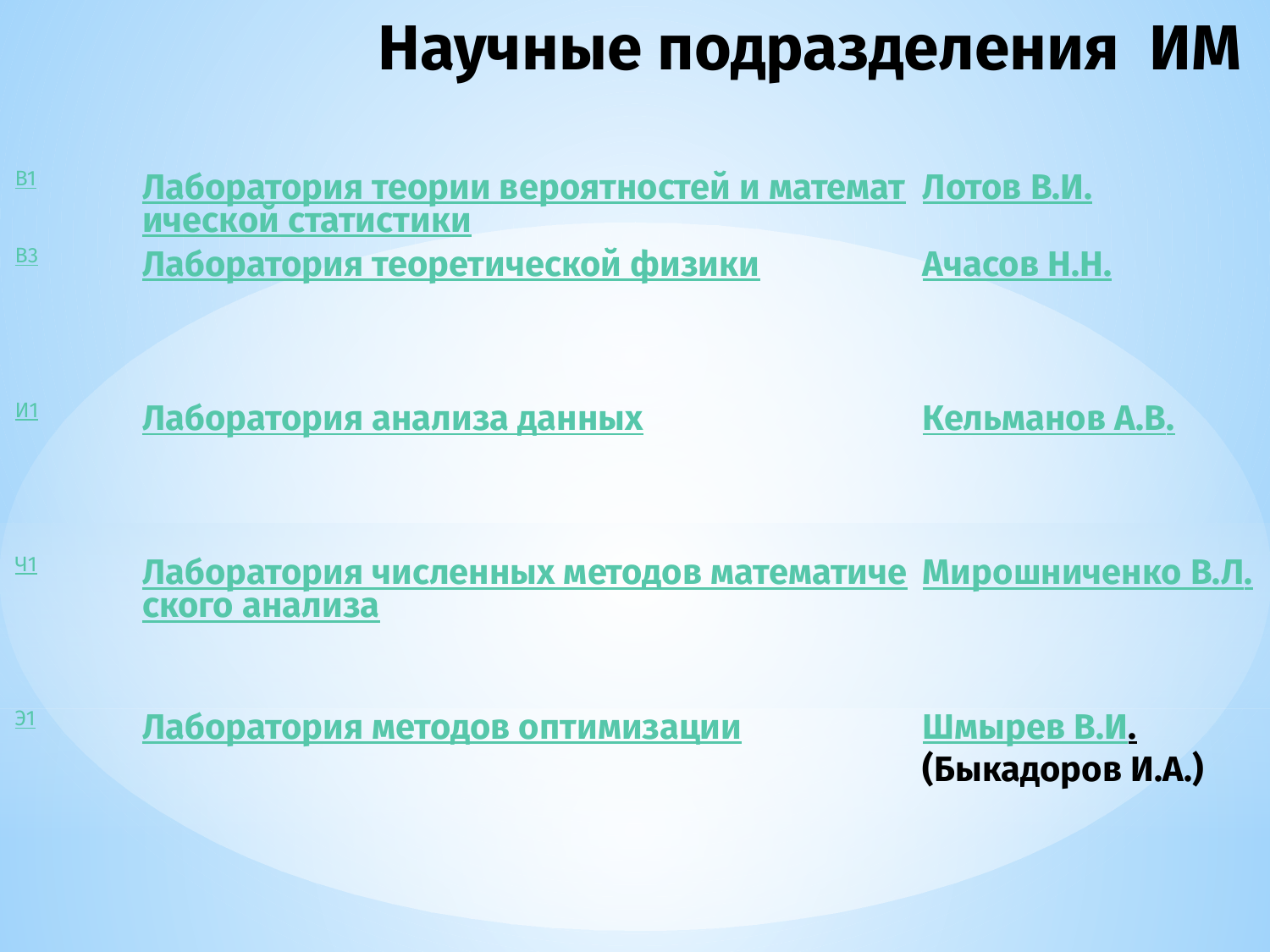

# Научные подразделения  ИМ
|  |  |  |
| --- | --- | --- |
| В1 | Лаборатория теории вероятностей и математической статистики | Лотов В.И. |
| В3 | Лаборатория теоретической физики | Ачасов Н.Н. |
| И1 | Лаборатория анализа данных | Кельманов А.В. |
|  |  |  |
| Ч1 | Лаборатория численных методов математического анализа | Мирошниченко В.Л. |
| Э1 | Лаборатория методов оптимизации | Шмырев В.И. (Быкадоров И.А.) |
|  |  |  |